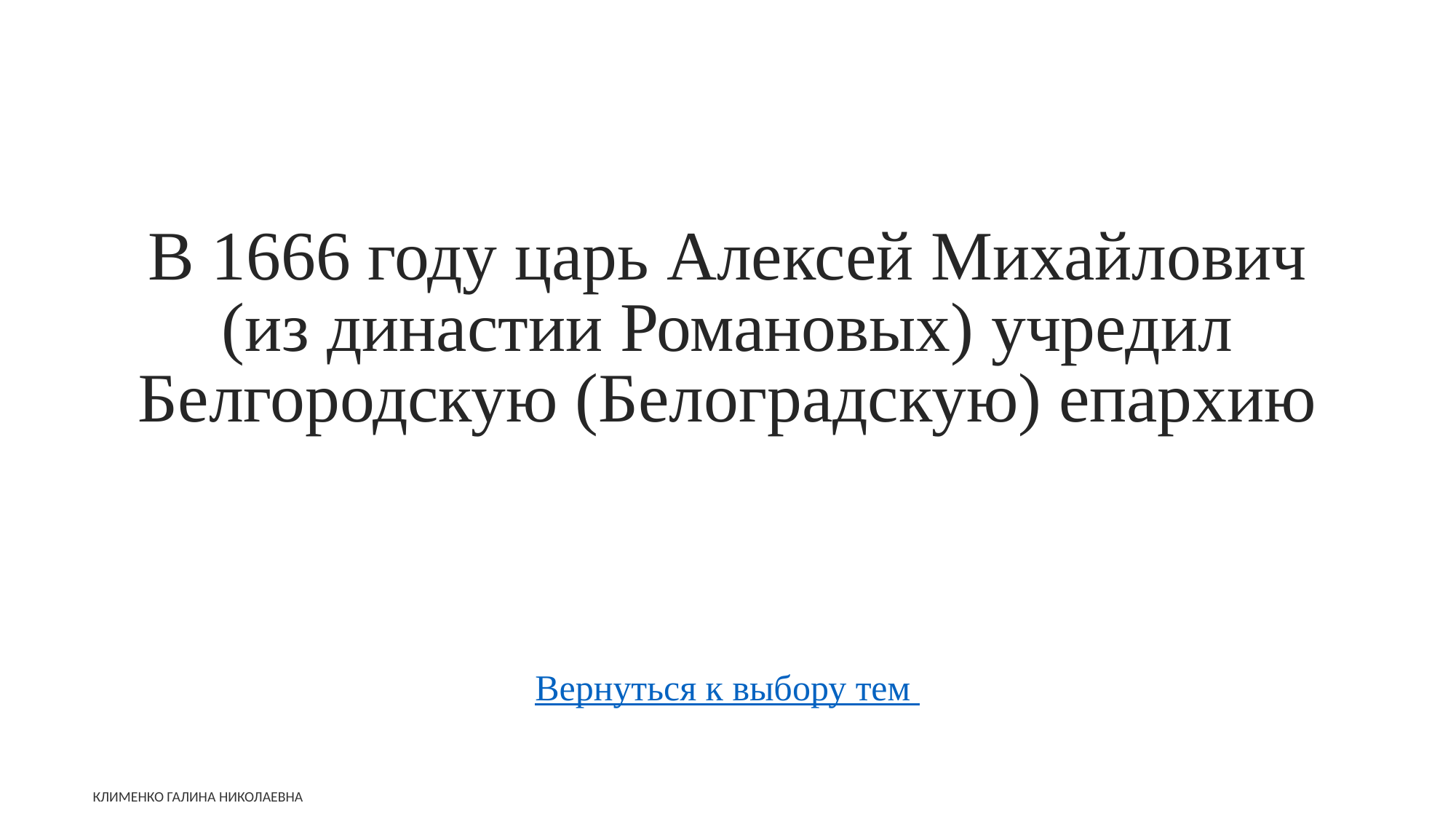

В 1666 году царь Алексей Михайлович (из династии Романовых) учредил Белгородскую (Белоградскую) епархию
Вернуться к выбору тем
Клименко Галина Николаевна